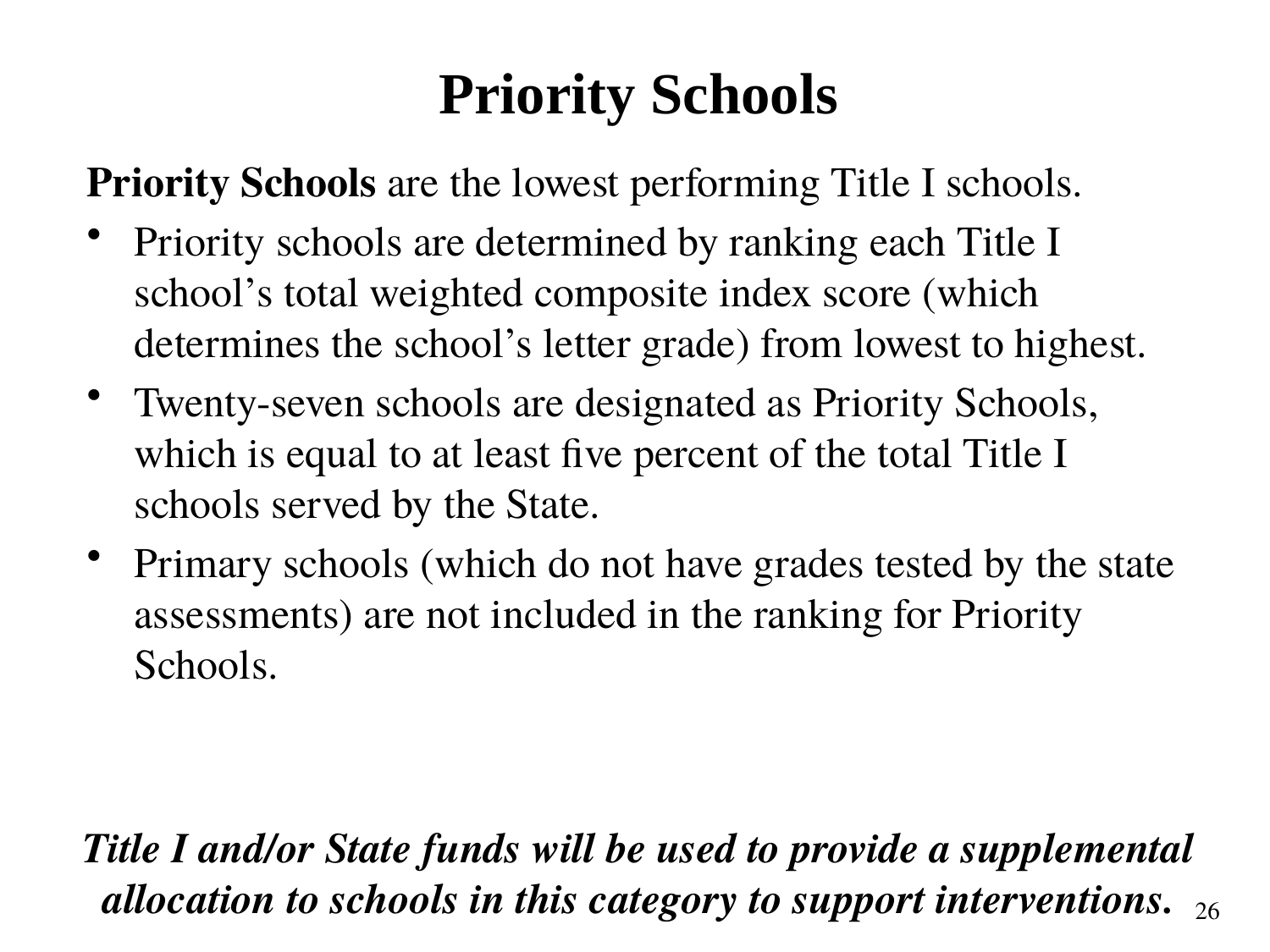

Priority Schools
# Priority Schools are the lowest performing Title I schools.
Priority schools are determined by ranking each Title I school’s total weighted composite index score (which determines the school’s letter grade) from lowest to highest.
Twenty-seven schools are designated as Priority Schools, which is equal to at least five percent of the total Title I schools served by the State.
Primary schools (which do not have grades tested by the state assessments) are not included in the ranking for Priority Schools.

Title I and/or State funds will be used to provide a supplemental allocation to schools in this category to support interventions.

26